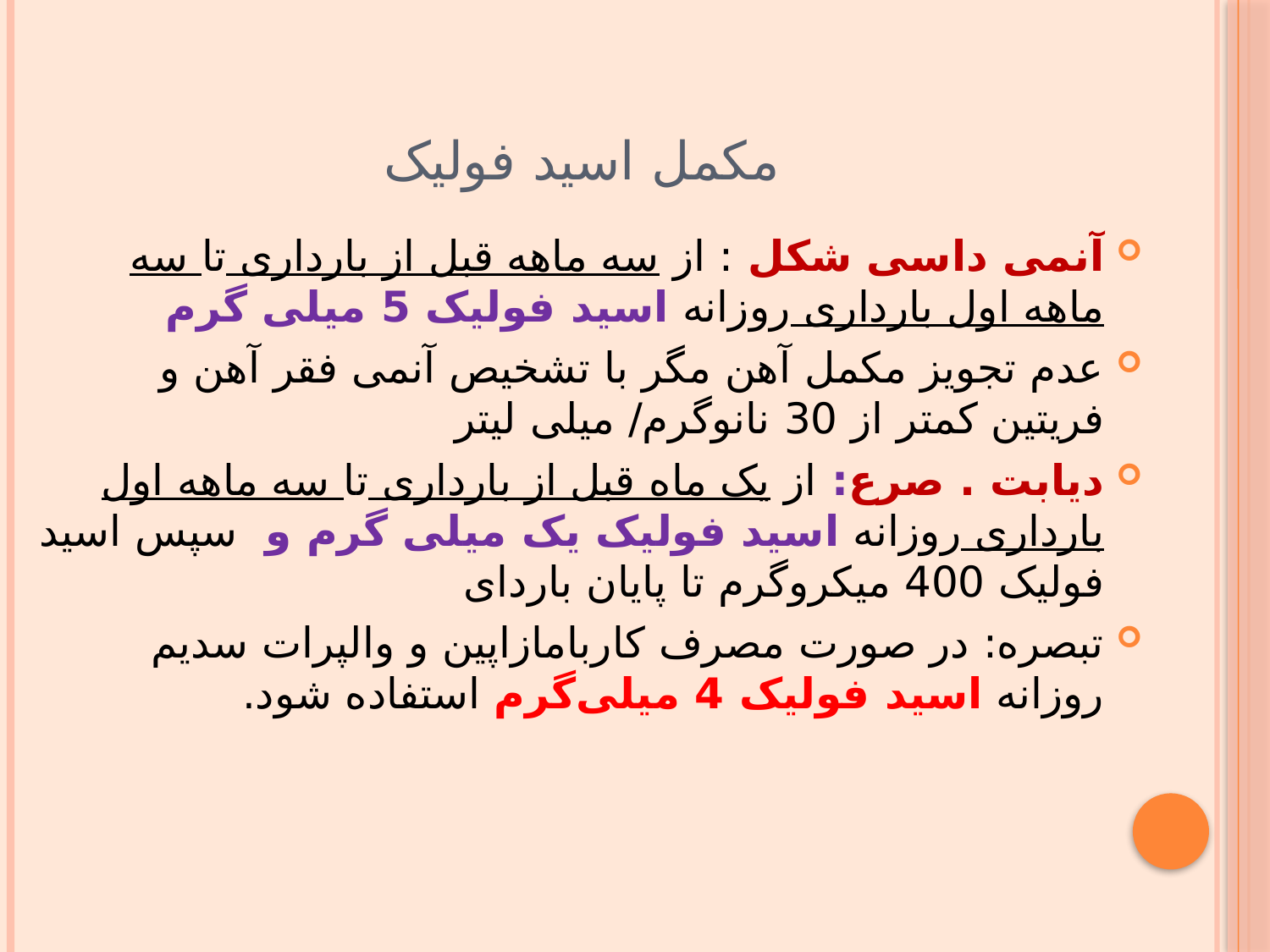

# مکمل اسید فولیک
آنمی داسی شکل : از سه ماهه قبل از بارداری تا سه ماهه اول بارداری روزانه اسید فولیک 5 میلی گرم
عدم تجویز مکمل آهن مگر با تشخیص آنمی فقر آهن و فریتین کمتر از 30 نانوگرم/ میلی لیتر
دیابت . صرع: از یک ماه قبل از بارداری تا سه ماهه اول بارداری روزانه اسید فولیک یک میلی گرم و  سپس اسید فولیک 400 میکروگرم تا پایان باردای
تبصره: در صورت مصرف کاربامازاپین و والپرات سدیم روزانه اسید فولیک 4 میلی‌گرم استفاده شود.